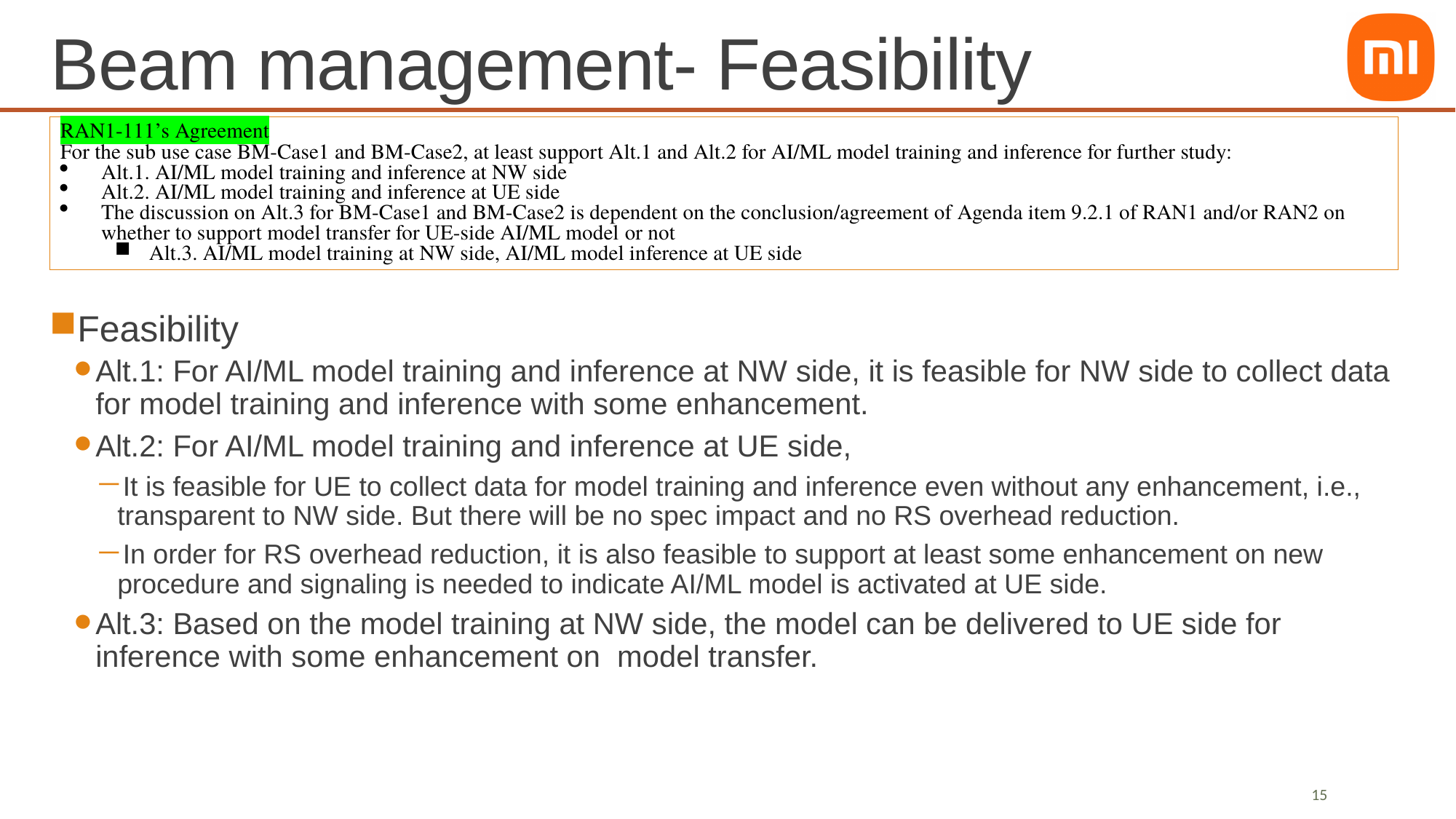

Beam management- Feasibility
RAN1-111’s Agreement
For the sub use case BM-Case1 and BM-Case2, at least support Alt.1 and Alt.2 for AI/ML model training and inference for further study:
Alt.1. AI/ML model training and inference at NW side
Alt.2. AI/ML model training and inference at UE side
The discussion on Alt.3 for BM-Case1 and BM-Case2 is dependent on the conclusion/agreement of Agenda item 9.2.1 of RAN1 and/or RAN2 on whether to support model transfer for UE-side AI/ML model or not
Alt.3. AI/ML model training at NW side, AI/ML model inference at UE side
Feasibility
Alt.1: For AI/ML model training and inference at NW side, it is feasible for NW side to collect data for model training and inference with some enhancement.
Alt.2: For AI/ML model training and inference at UE side,
It is feasible for UE to collect data for model training and inference even without any enhancement, i.e., transparent to NW side. But there will be no spec impact and no RS overhead reduction.
In order for RS overhead reduction, it is also feasible to support at least some enhancement on new procedure and signaling is needed to indicate AI/ML model is activated at UE side.
Alt.3: Based on the model training at NW side, the model can be delivered to UE side for inference with some enhancement on  model transfer.